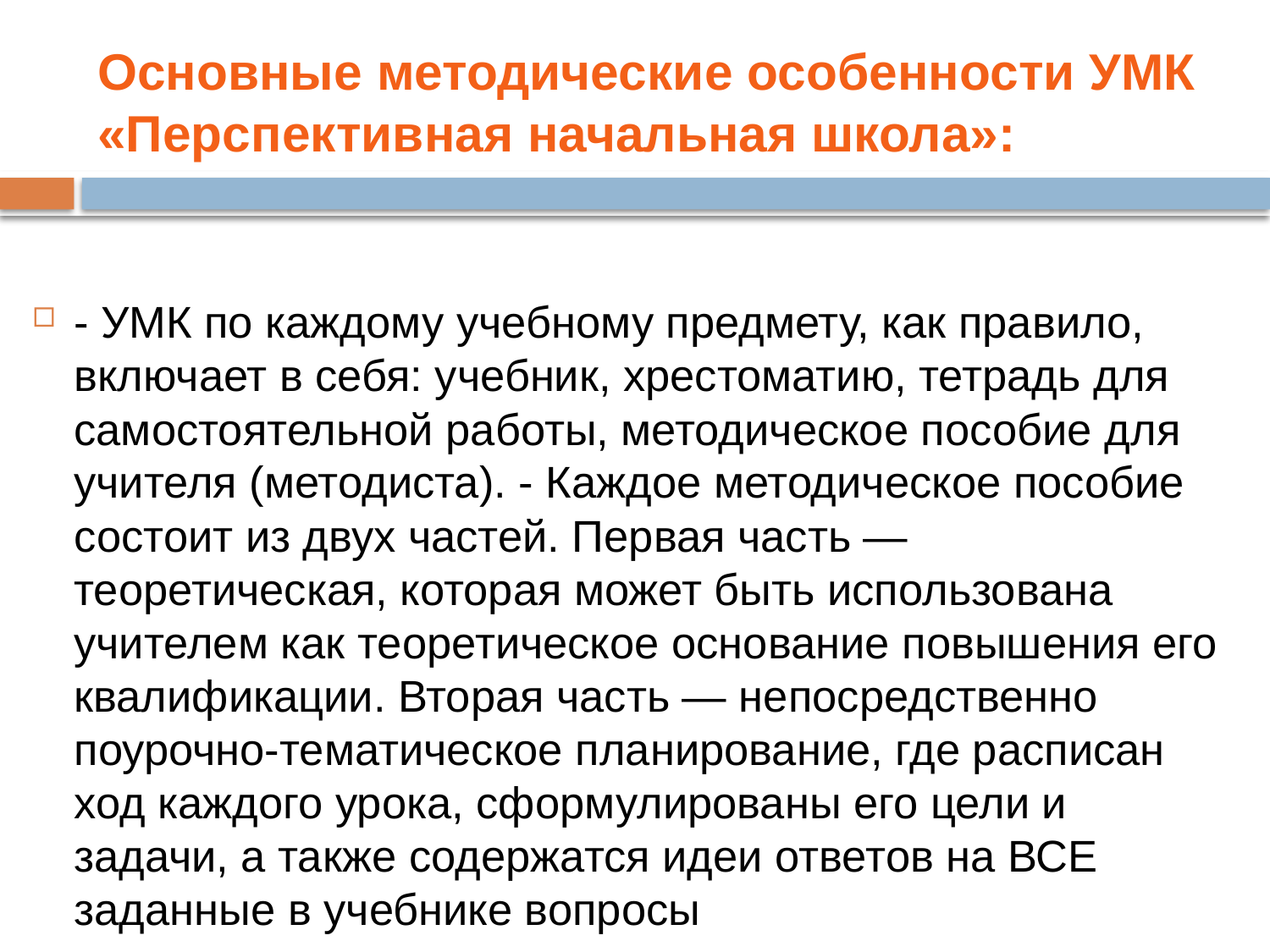

# Основные методические особенности УМК «Перспективная начальная школа»:
- УМК по каждому учебному предмету, как правило, включает в себя: учебник, хрестоматию, тетрадь для самостоятельной работы, методическое пособие для учителя (методиста). - Каждое методическое пособие состоит из двух частей. Первая часть — теоретическая, которая может быть использована учителем как теоретическое основание повышения его квалификации. Вторая часть — непосредственно поурочно-тематическое планирование, где расписан ход каждого урока, сформулированы его цели и задачи, а также содержатся идеи ответов на ВСЕ заданные в учебнике вопросы